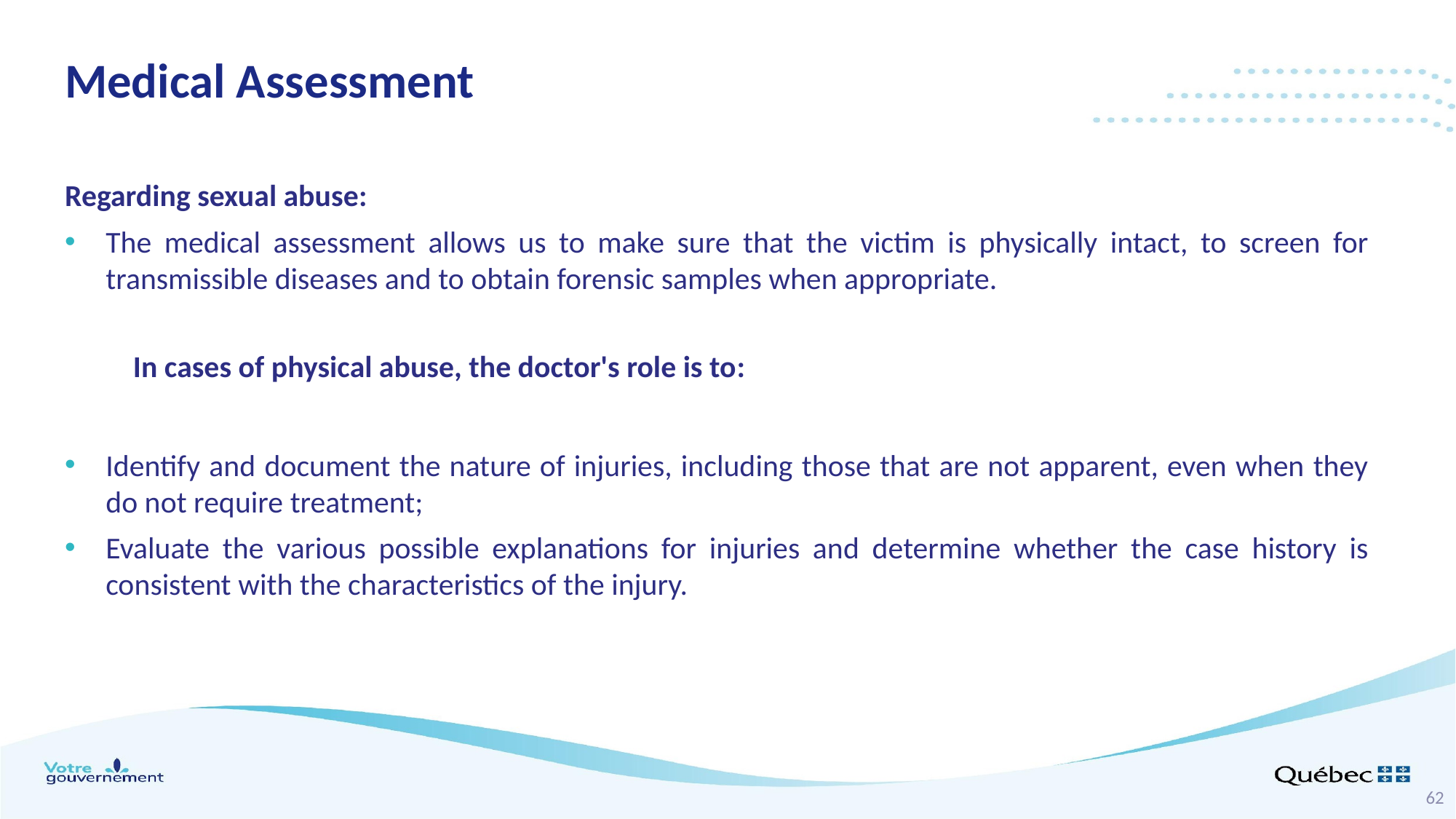

Medical Assessment

Regarding sexual abuse:
The medical assessment allows us to make sure that the victim is physically intact, to screen for transmissible diseases and to obtain forensic samples when appropriate.

In cases of physical abuse, the doctor's role is to:

Identify and document the nature of injuries, including those that are not apparent, even when they do not require treatment;
Evaluate the various possible explanations for injuries and determine whether the case history is consistent with the characteristics of the injury.

62